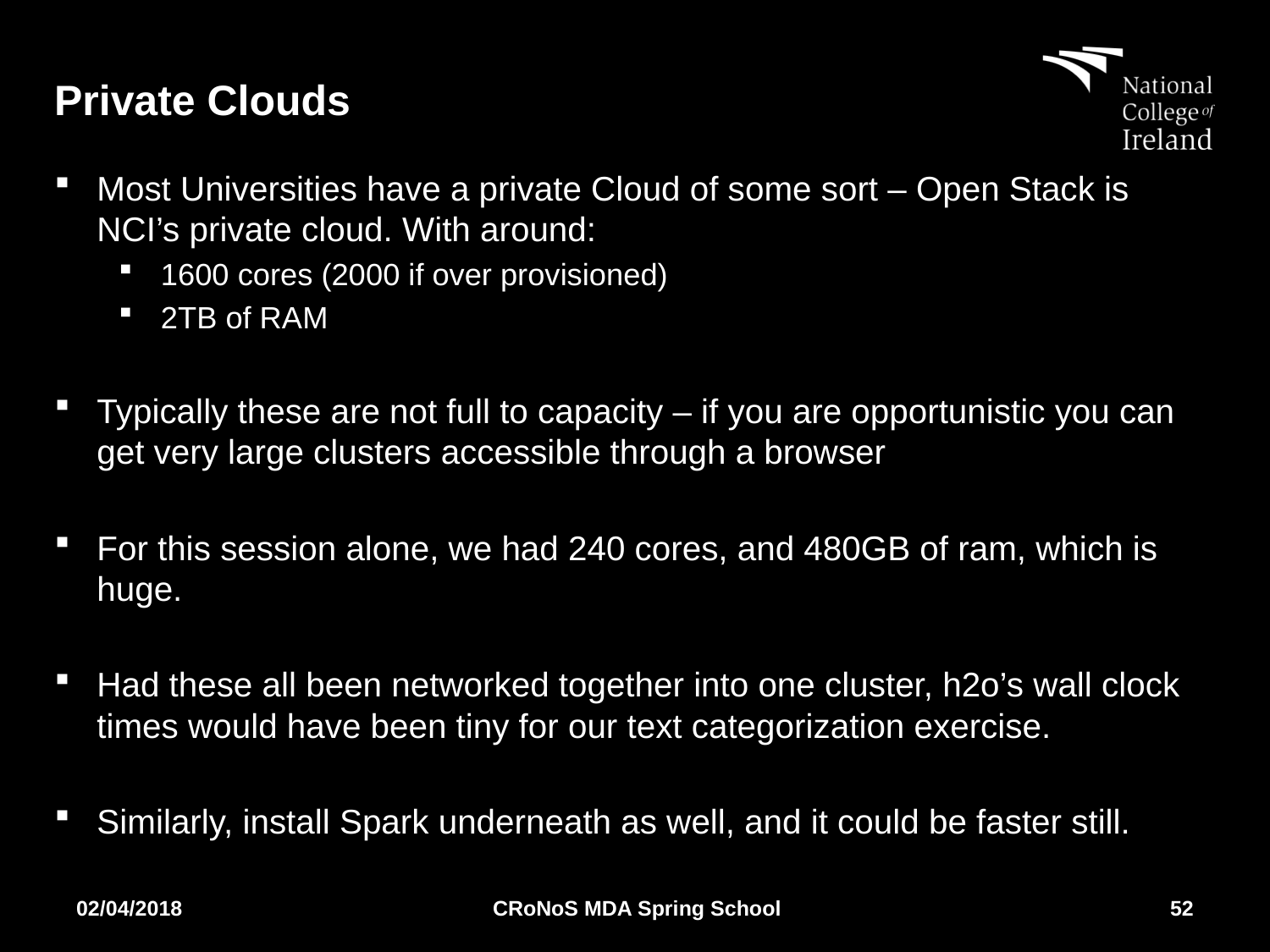

# Private Clouds
Most Universities have a private Cloud of some sort – Open Stack is NCI’s private cloud. With around:
1600 cores (2000 if over provisioned)
2TB of RAM

Typically these are not full to capacity – if you are opportunistic you can get very large clusters accessible through a browser

For this session alone, we had 240 cores, and 480GB of ram, which is huge.

Had these all been networked together into one cluster, h2o’s wall clock times would have been tiny for our text categorization exercise.

Similarly, install Spark underneath as well, and it could be faster still.
02/04/2018
CRoNoS MDA Spring School
52